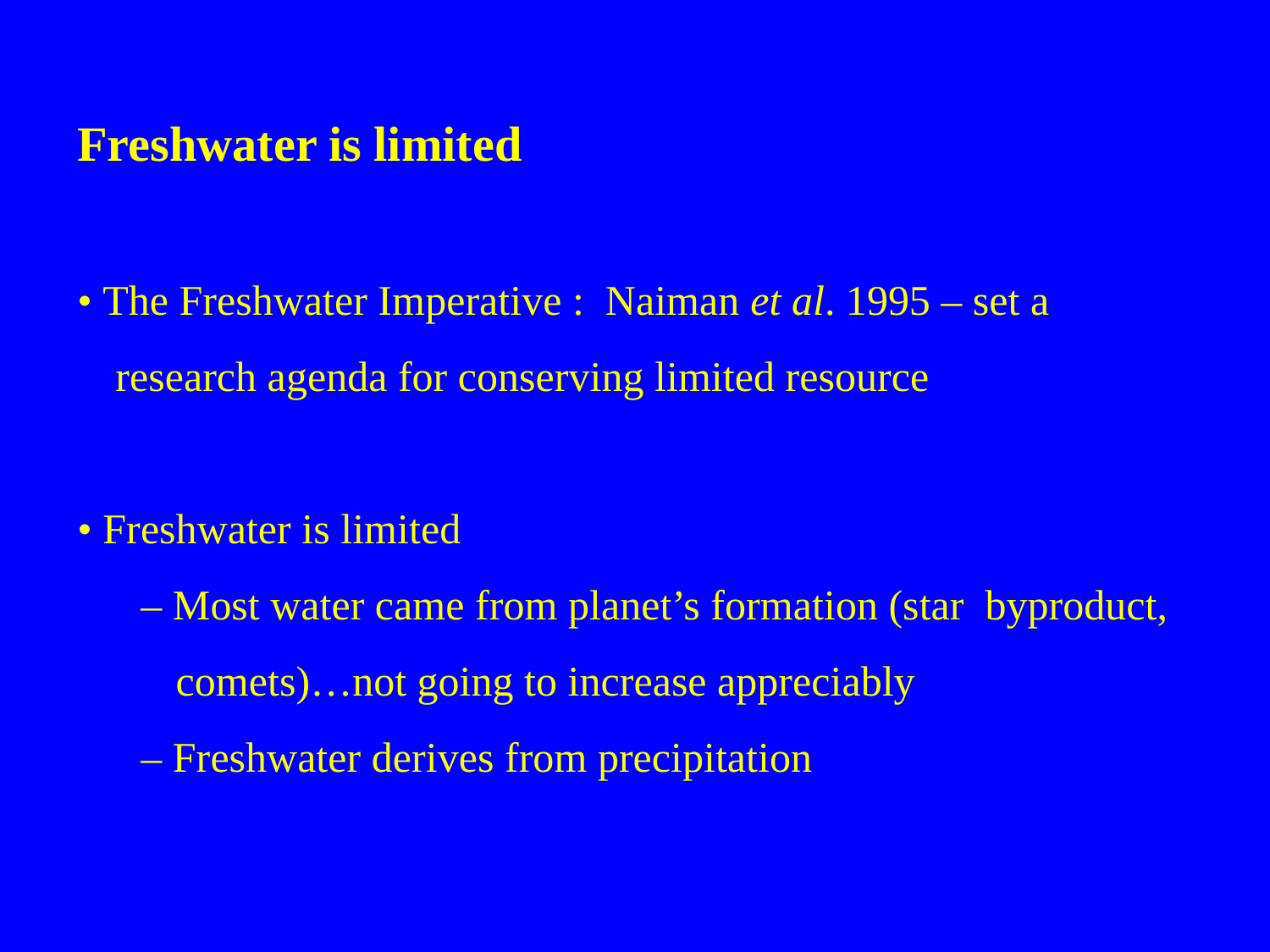

Freshwater is limited

• The Freshwater Imperative :  Naiman et al. 1995 – set a research agenda for conserving limited resource

• Freshwater is limited
– Most water came from planet’s formation (star  byproduct, comets)…not going to increase appreciably
– Freshwater derives from precipitation